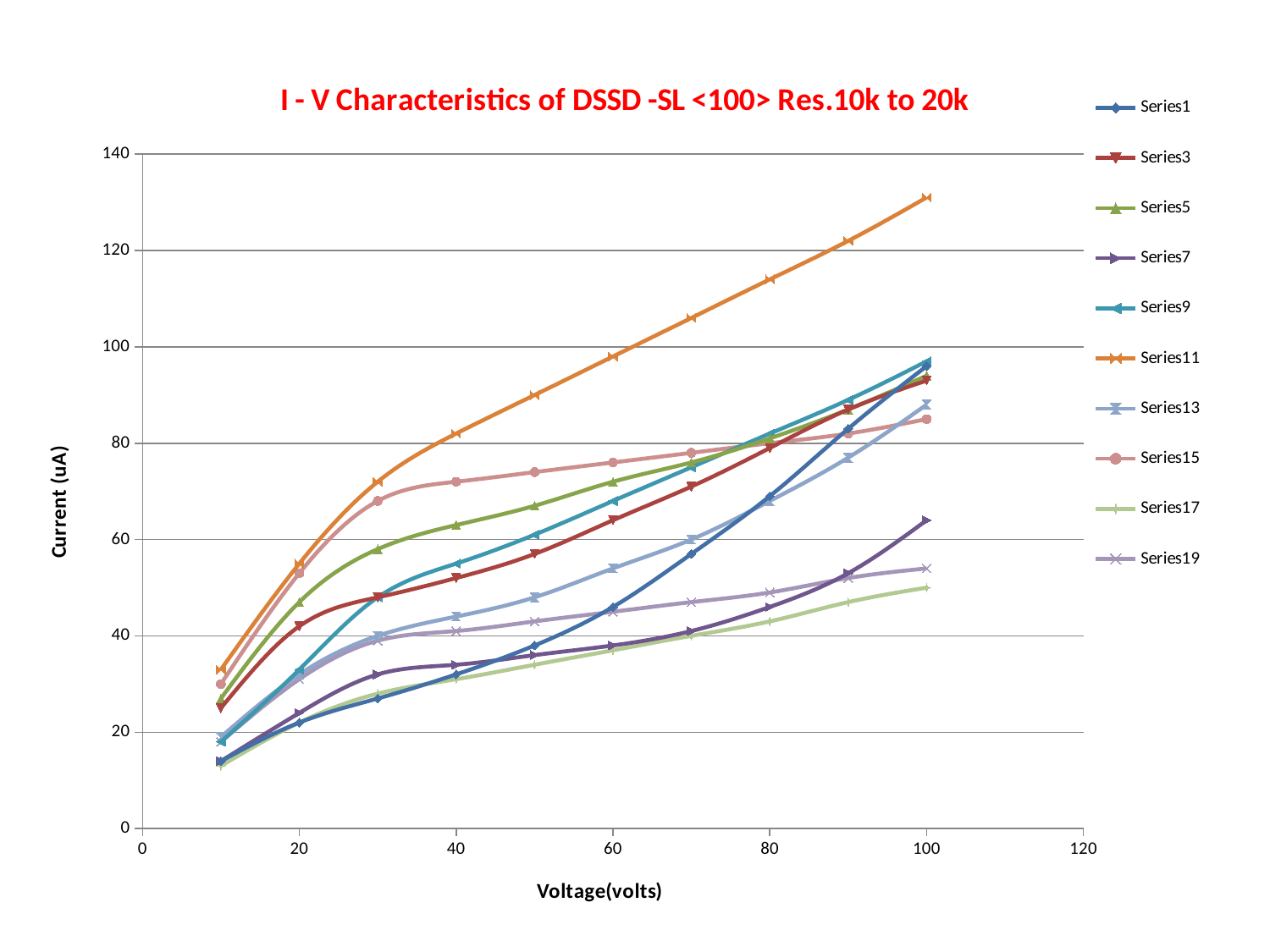

### Chart: I - V Characteristics of DSSD -SL <100> Res.10k to 20k

| Category |  |  |  |  |  |  |  |  |  |  |
|---|---|---|---|---|---|---|---|---|---|---|